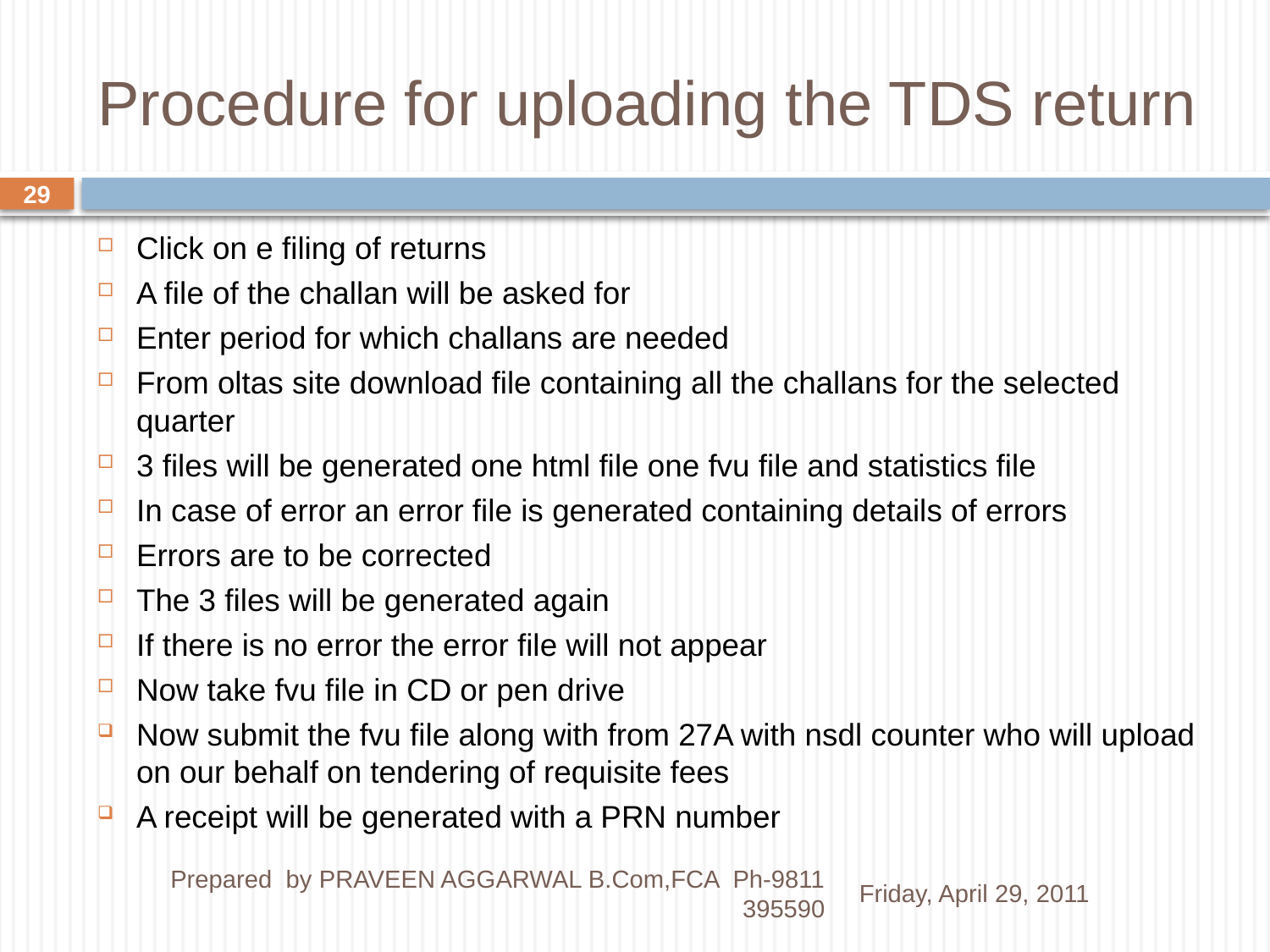

# Procedure for uploading the TDS return
29
Click on e filing of returns
A file of the challan will be asked for
Enter period for which challans are needed
From oltas site download file containing all the challans for the selected quarter
3 files will be generated one html file one fvu file and statistics file
In case of error an error file is generated containing details of errors
Errors are to be corrected
The 3 files will be generated again
If there is no error the error file will not appear
Now take fvu file in CD or pen drive
Now submit the fvu file along with from 27A with nsdl counter who will upload on our behalf on tendering of requisite fees
A receipt will be generated with a PRN number
Prepared  by PRAVEEN AGGARWAL B.Com,FCA  Ph-9811 395590
Friday, April 29, 2011